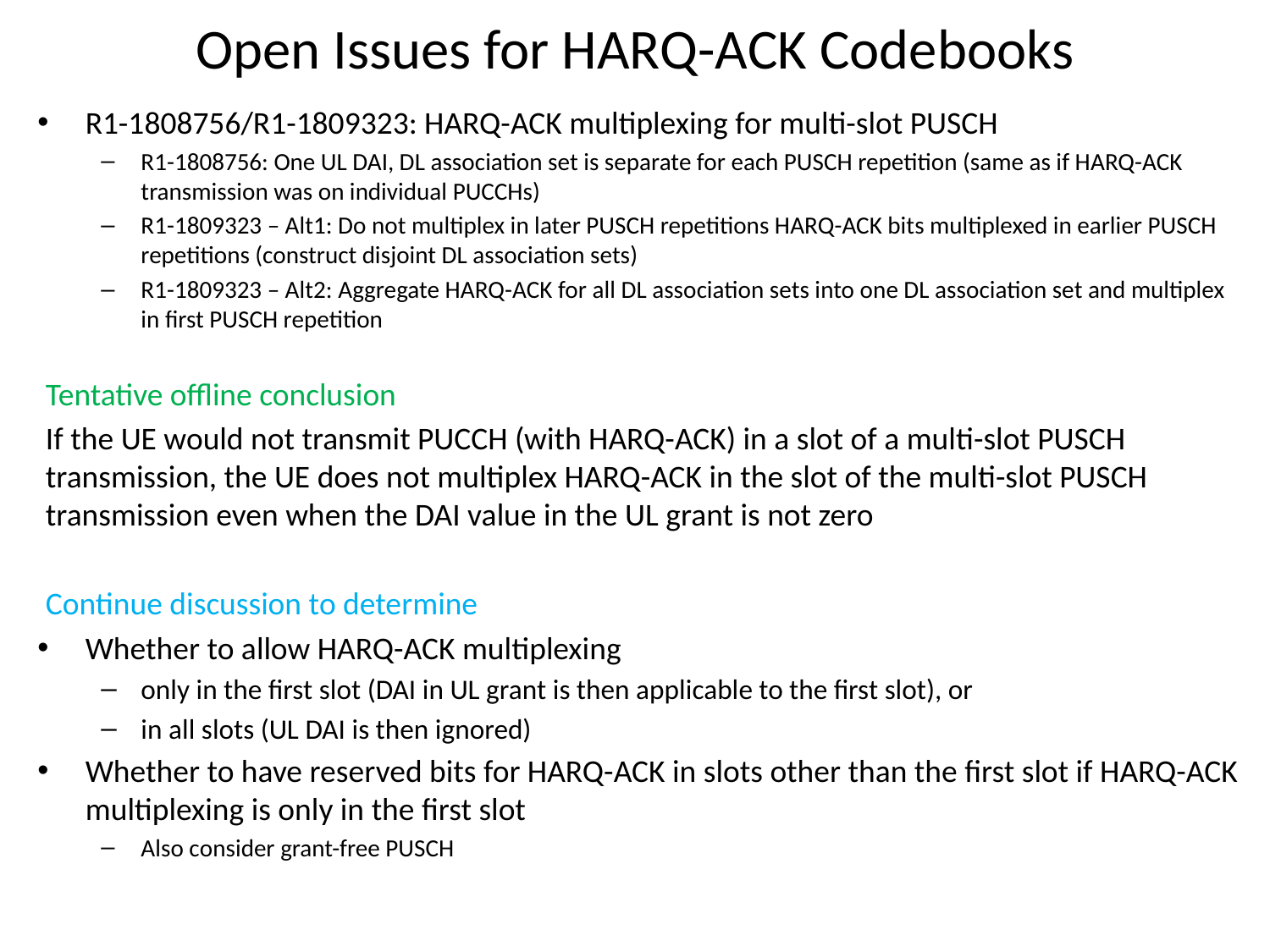

# Open Issues for HARQ-ACK Codebooks
R1-1808756/R1-1809323: HARQ-ACK multiplexing for multi-slot PUSCH
R1-1808756: One UL DAI, DL association set is separate for each PUSCH repetition (same as if HARQ-ACK transmission was on individual PUCCHs)
R1-1809323 – Alt1: Do not multiplex in later PUSCH repetitions HARQ-ACK bits multiplexed in earlier PUSCH repetitions (construct disjoint DL association sets)
R1-1809323 – Alt2: Aggregate HARQ-ACK for all DL association sets into one DL association set and multiplex in first PUSCH repetition

Tentative offline conclusion
If the UE would not transmit PUCCH (with HARQ-ACK) in a slot of a multi-slot PUSCH transmission, the UE does not multiplex HARQ-ACK in the slot of the multi-slot PUSCH transmission even when the DAI value in the UL grant is not zero

Continue discussion to determine
Whether to allow HARQ-ACK multiplexing
only in the first slot (DAI in UL grant is then applicable to the first slot), or
in all slots (UL DAI is then ignored)
Whether to have reserved bits for HARQ-ACK in slots other than the first slot if HARQ-ACK multiplexing is only in the first slot
Also consider grant-free PUSCH